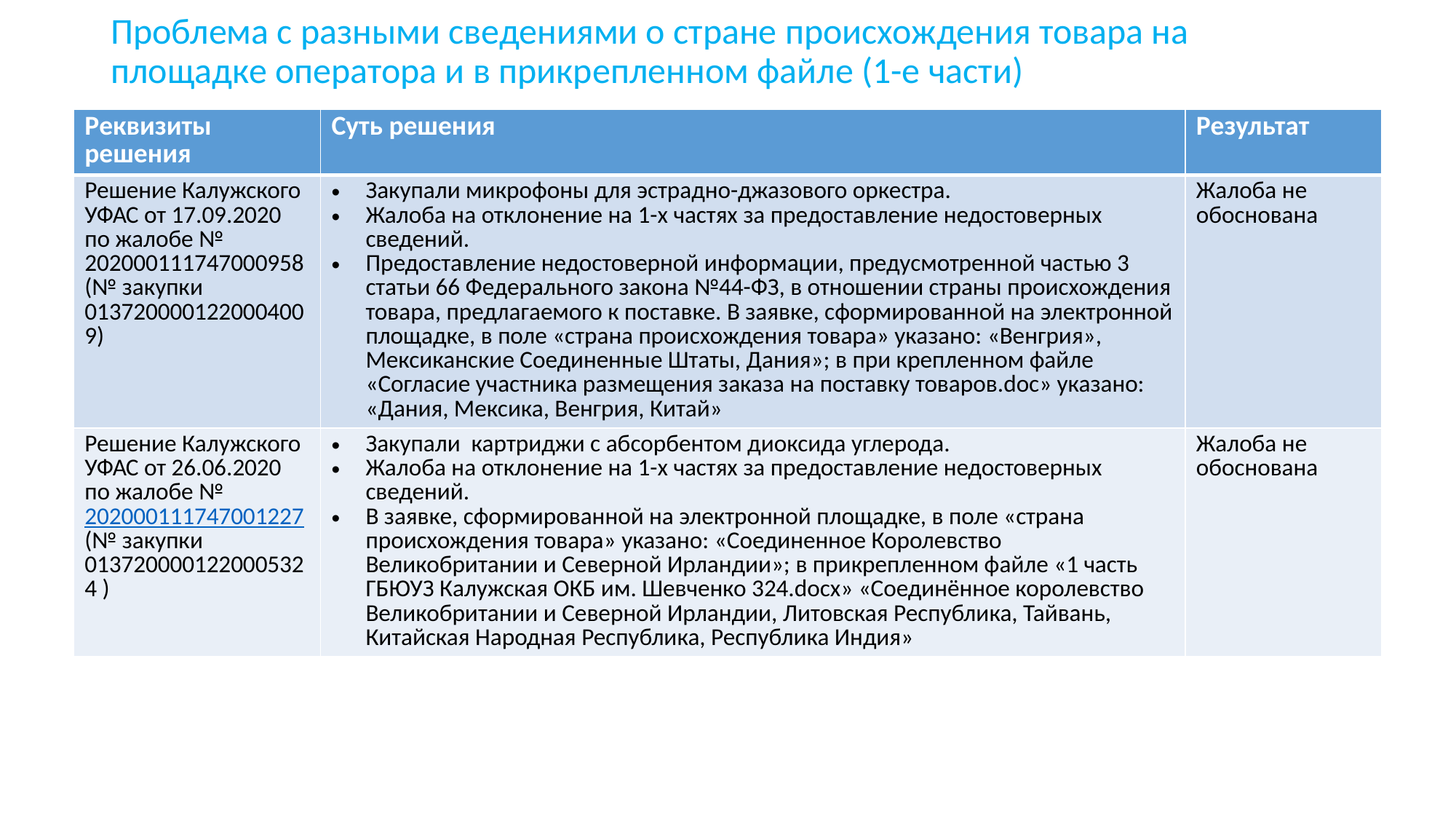

# Проблема с разными сведениями о стране происхождения товара на площадке оператора и в прикрепленном файле (1-е части)
| Реквизиты решения | Суть решения | Результат |
| --- | --- | --- |
| Решение Калужского УФАС от 17.09.2020 по жалобе № 202000111747000958 (№ закупки 0137200001220004009) | Закупали микрофоны для эстрадно-джазового оркестра. Жалоба на отклонение на 1-х частях за предоставление недостоверных сведений. Предоставление недостоверной информации, предусмотренной частью 3 статьи 66 Федерального закона №44-ФЗ, в отношении страны происхождения товара, предлагаемого к поставке. В заявке, сформированной на электронной площадке, в поле «страна происхождения товара» указано: «Венгрия», Мексиканские Соединенные Штаты, Дания»; в при крепленном файле «Согласие участника размещения заказа на поставку товаров.doc» указано: «Дания, Мексика, Венгрия, Китай» | Жалоба не обоснована |
| Решение Калужского УФАС от 26.06.2020 по жалобе № 202000111747001227 (№ закупки 0137200001220005324 ) | Закупали картриджи с абсорбентом диоксида углерода. Жалоба на отклонение на 1-х частях за предоставление недостоверных сведений. В заявке, сформированной на электронной площадке, в поле «страна происхождения товара» указано: «Соединенное Королевство Великобритании и Северной Ирландии»; в прикрепленном файле «1 часть ГБЮУЗ Калужская ОКБ им. Шевченко 324.docx» «Соединённое королевство Великобритании и Северной Ирландии, Литовская Республика, Тайвань, Китайская Народная Республика, Республика Индия» | Жалоба не обоснована |